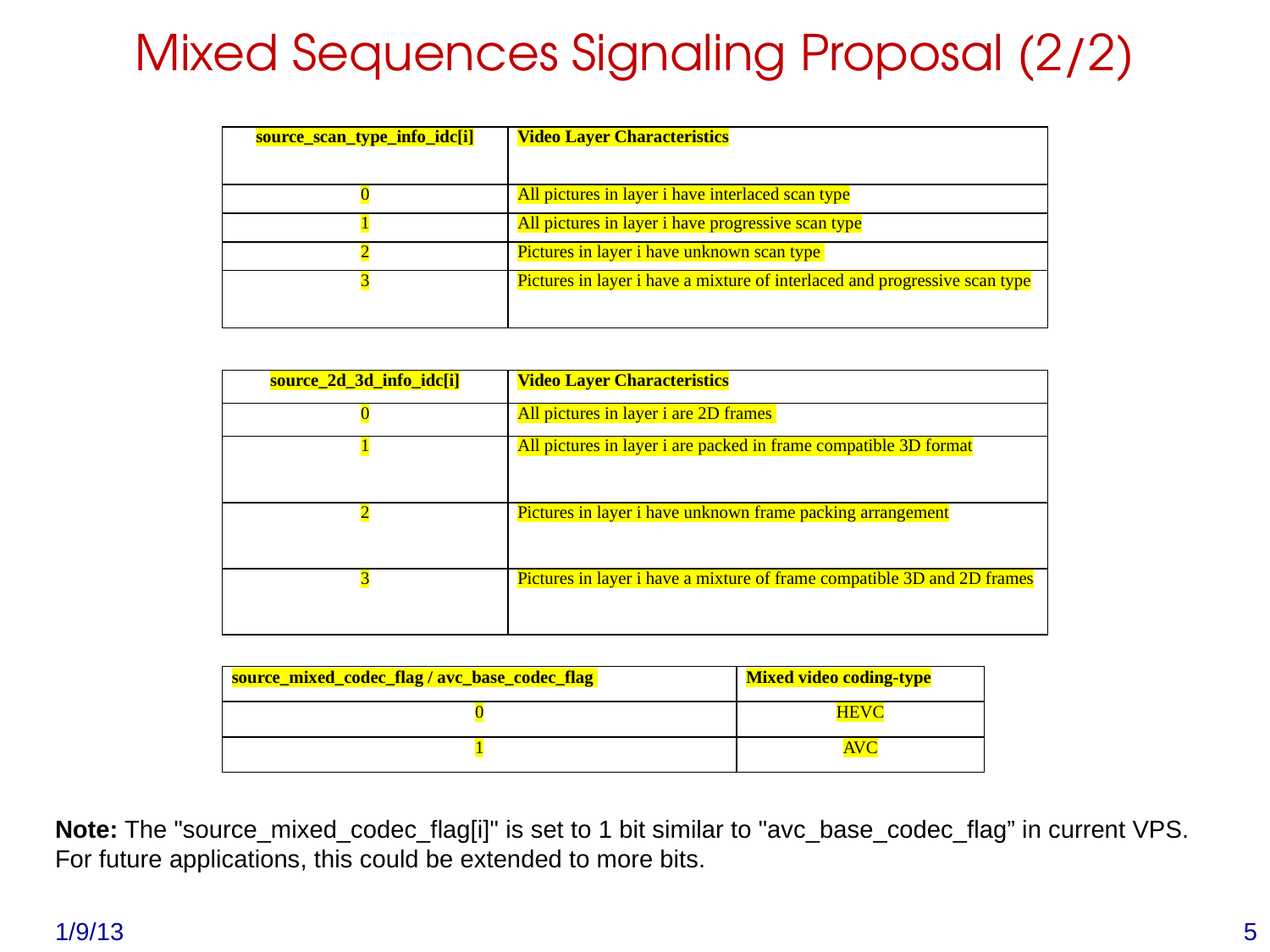

# Mixed Sequences Signaling Proposal (2/2)
| source\_scan\_type\_info\_idc[i] | Video Layer Characteristics |
| --- | --- |
| 0 | All pictures in layer i have interlaced scan type |
| 1 | All pictures in layer i have progressive scan type |
| 2 | Pictures in layer i have unknown scan type |
| 3 | Pictures in layer i have a mixture of interlaced and progressive scan type |
| source\_2d\_3d\_info\_idc[i] | Video Layer Characteristics |
| --- | --- |
| 0 | All pictures in layer i are 2D frames |
| 1 | All pictures in layer i are packed in frame compatible 3D format |
| 2 | Pictures in layer i have unknown frame packing arrangement |
| 3 | Pictures in layer i have a mixture of frame compatible 3D and 2D frames |
| source\_mixed\_codec\_flag / avc\_base\_codec\_flag | Mixed video coding-type |
| --- | --- |
| 0 | HEVC |
| 1 | AVC |

Note: The "source_mixed_codec_flag[i]" is set to 1 bit similar to "avc_base_codec_flag” in current VPS.
For future applications, this could be extended to more bits.
1/9/13
5